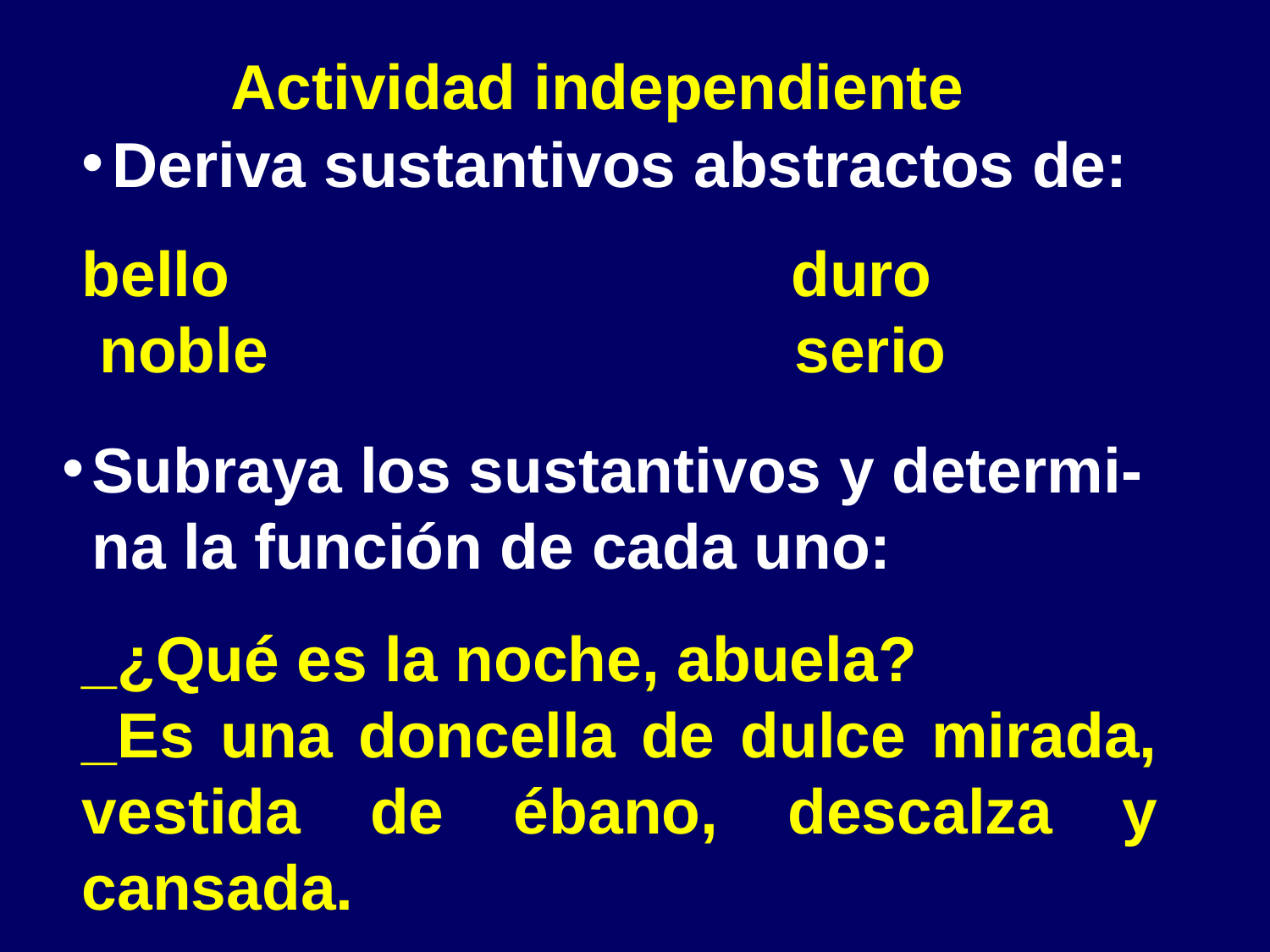

Actividad independiente
Deriva sustantivos abstractos de:
bello                                duro
 noble                              serio

Subraya los sustantivos y determi-na la función de cada uno:
_¿Qué es la noche, abuela?
_Es una doncella de dulce mirada, vestida de ébano, descalza y cansada.